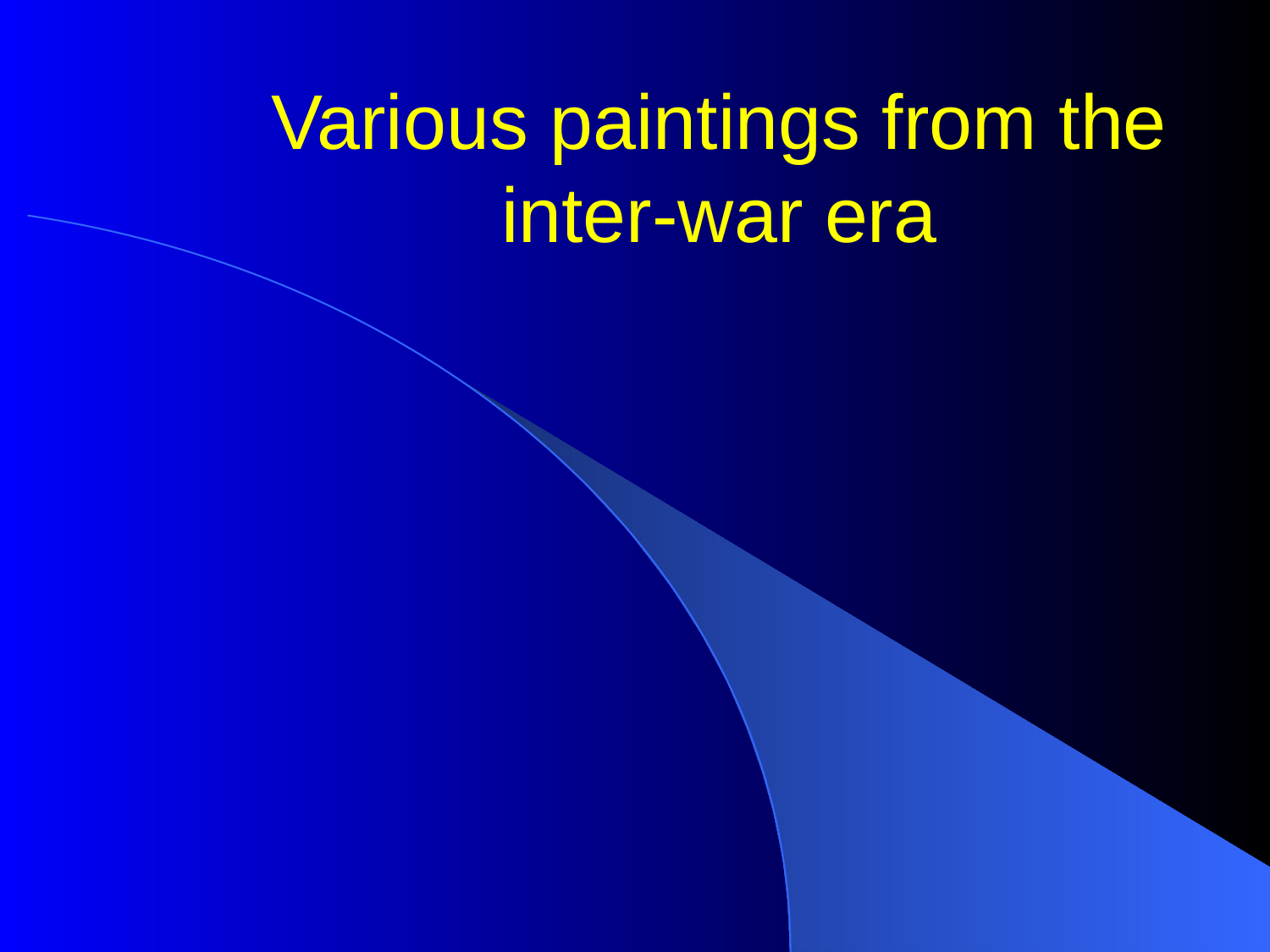

# Various paintings from the inter-war era